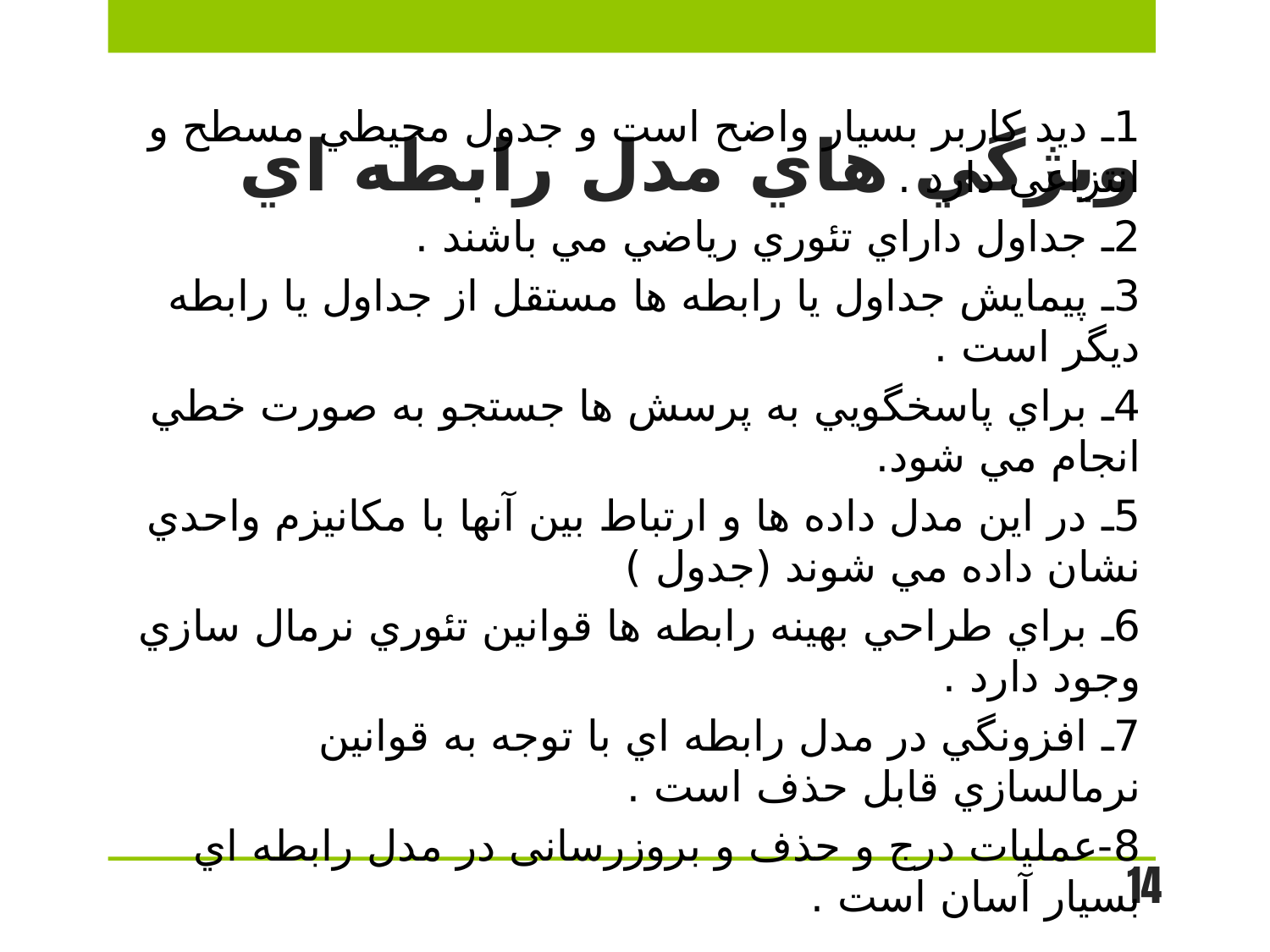

# ويژگي هاي مدل رابطه اي
1ـ ديد كاربر بسيار واضح است و جدول محيطي مسطح و انتزاعی دارد .
2ـ جداول داراي تئوري رياضي مي باشند .
3ـ پيمايش جداول يا رابطه ها مستقل از جداول يا رابطه ديگر است .
4ـ براي پاسخگويي به پرسش ها جستجو به صورت خطي انجام مي شود.
5ـ در اين مدل داده ها و ارتباط بين آنها با مكانيزم واحدي نشان داده مي شوند (جدول )
6ـ براي طراحي بهينه رابطه ها قوانين تئوري نرمال سازي وجود دارد .
7ـ افزونگي در مدل رابطه اي با توجه به قوانين نرمالسازي قابل حذف است .
8-عمليات درج و حذف و بروزرسانی در مدل رابطه اي بسيار آسان است .

14